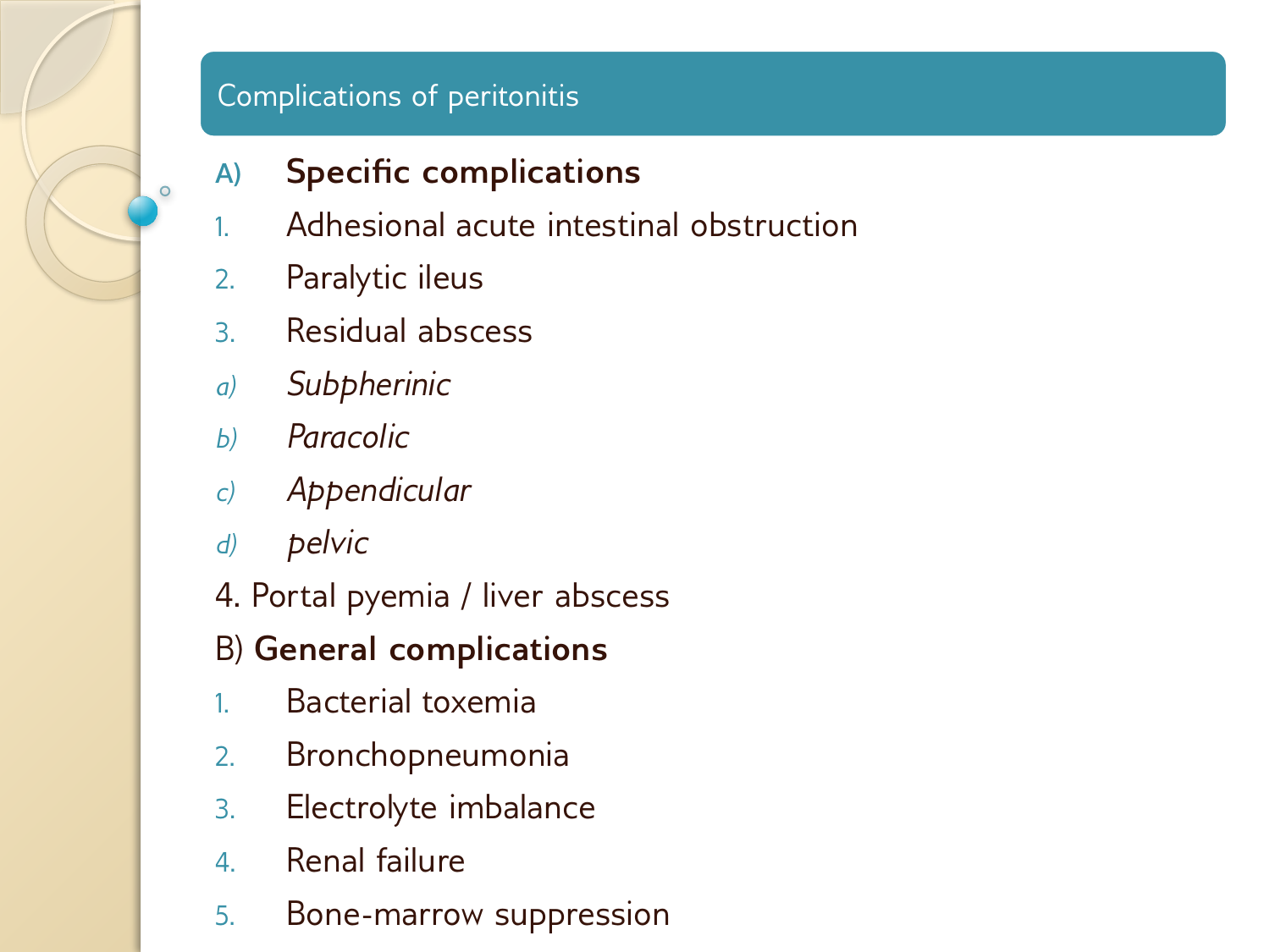

Complications of peritonitis
Specific complications
Adhesional acute intestinal obstruction
Paralytic ileus
Residual abscess
Subpherinic
Paracolic
Appendicular
pelvic
4. Portal pyemia / liver abscess
B) General complications
Bacterial toxemia
Bronchopneumonia
Electrolyte imbalance
Renal failure
Bone-marrow suppression